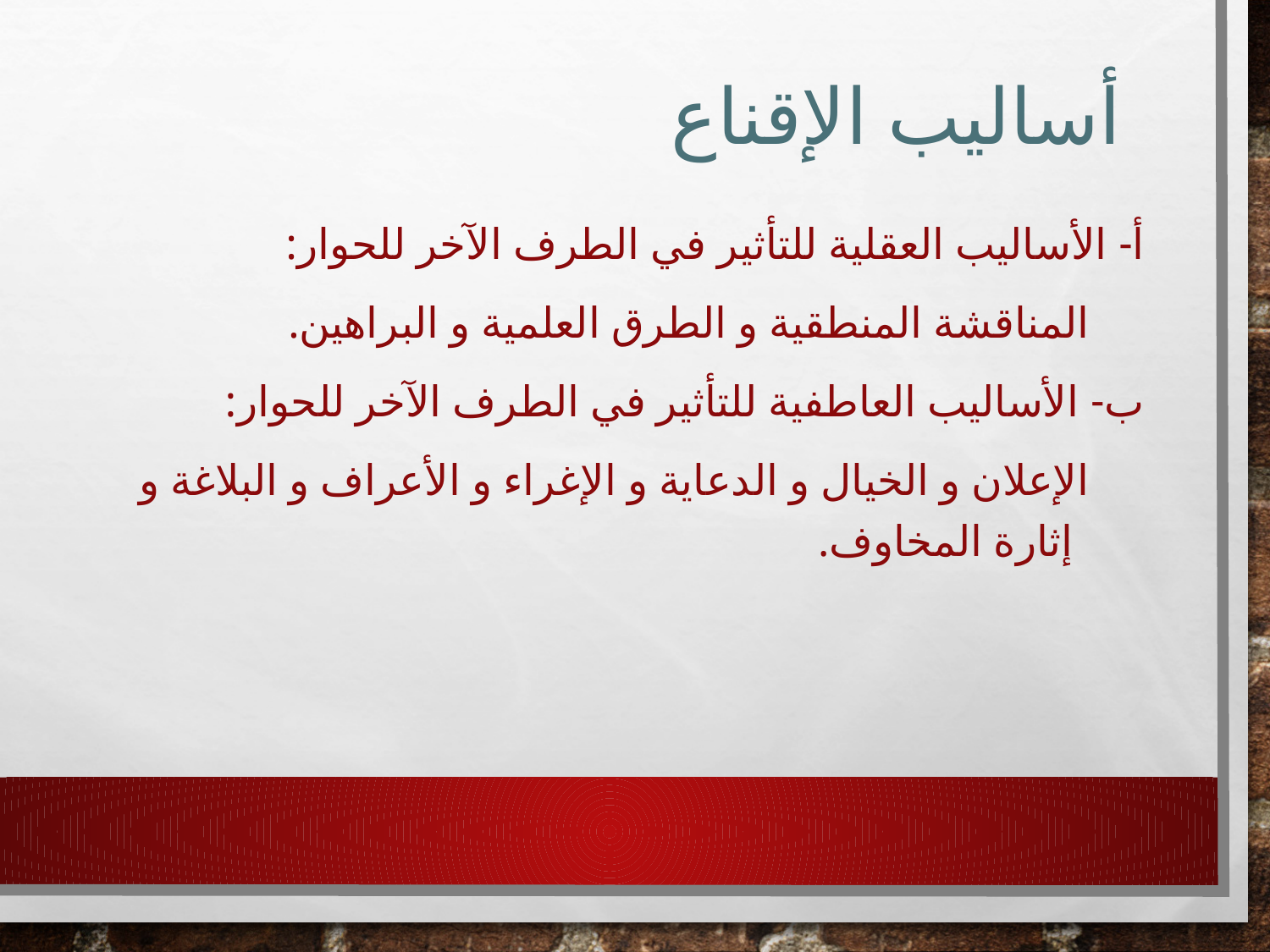

# أساليب الإقناع
أ- الأساليب العقلية للتأثير في الطرف الآخر للحوار:
     المناقشة المنطقية و الطرق العلمية و البراهين.
ب- الأساليب العاطفية للتأثير في الطرف الآخر للحوار:
     الإعلان و الخيال و الدعاية و الإغراء و الأعراف و البلاغة و إثارة المخاوف.